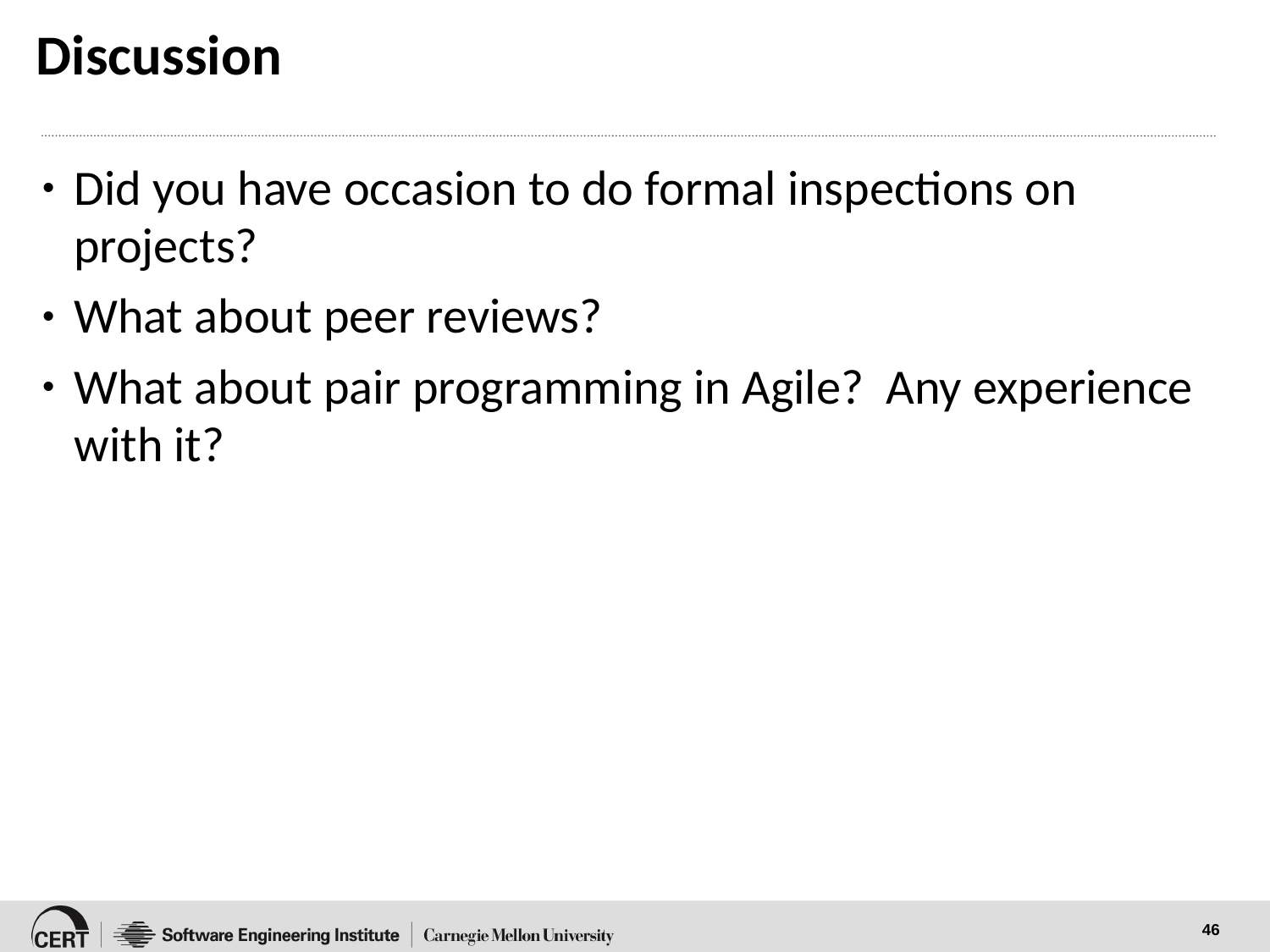

# Discussion
Did you have occasion to do formal inspections on projects?
What about peer reviews?
What about pair programming in Agile?  Any experience with it?